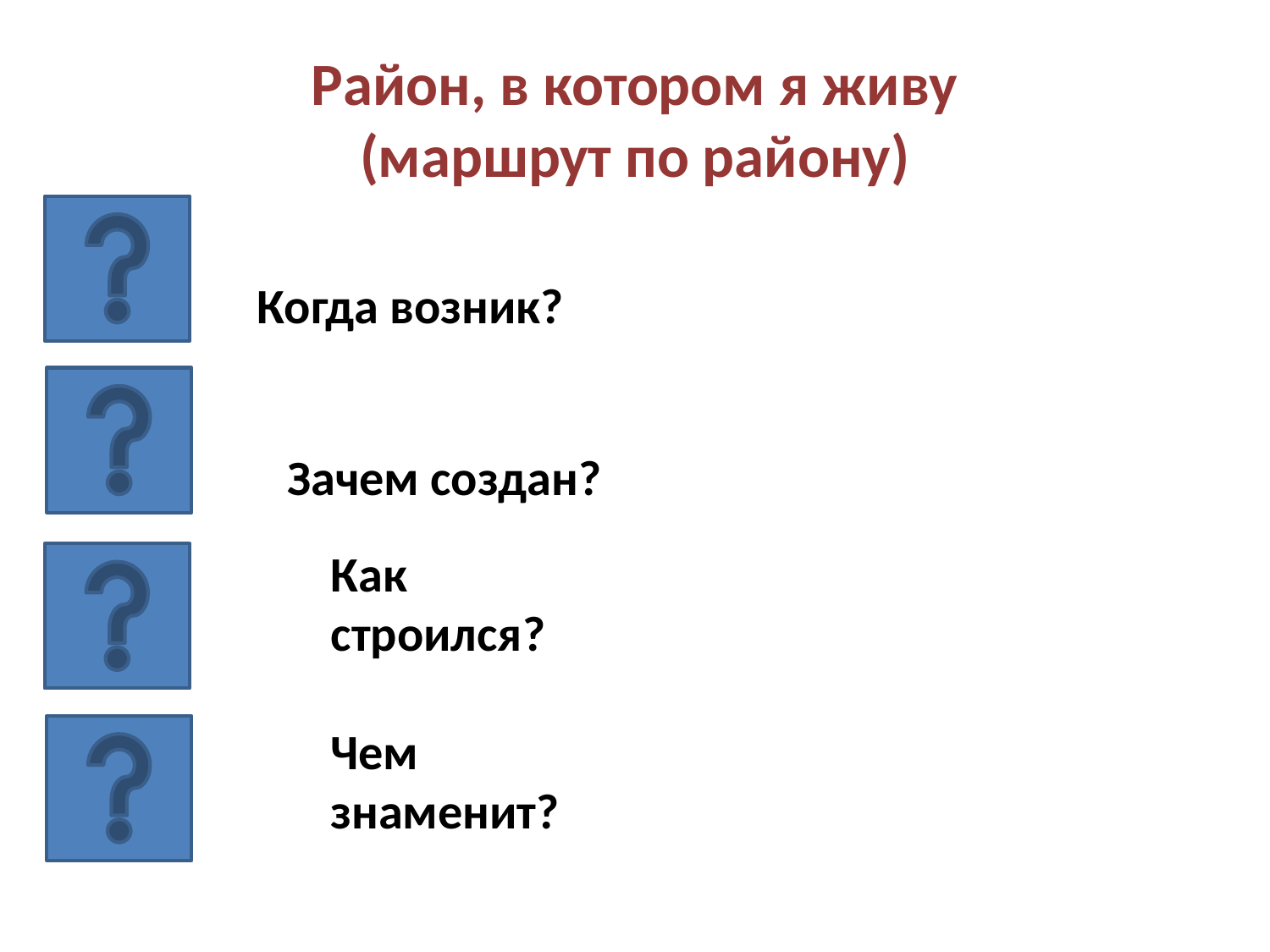

# Район, в котором я живу (маршрут по району)

Когда возник?

Как строился?

Чем знаменит?

Зачем создан?